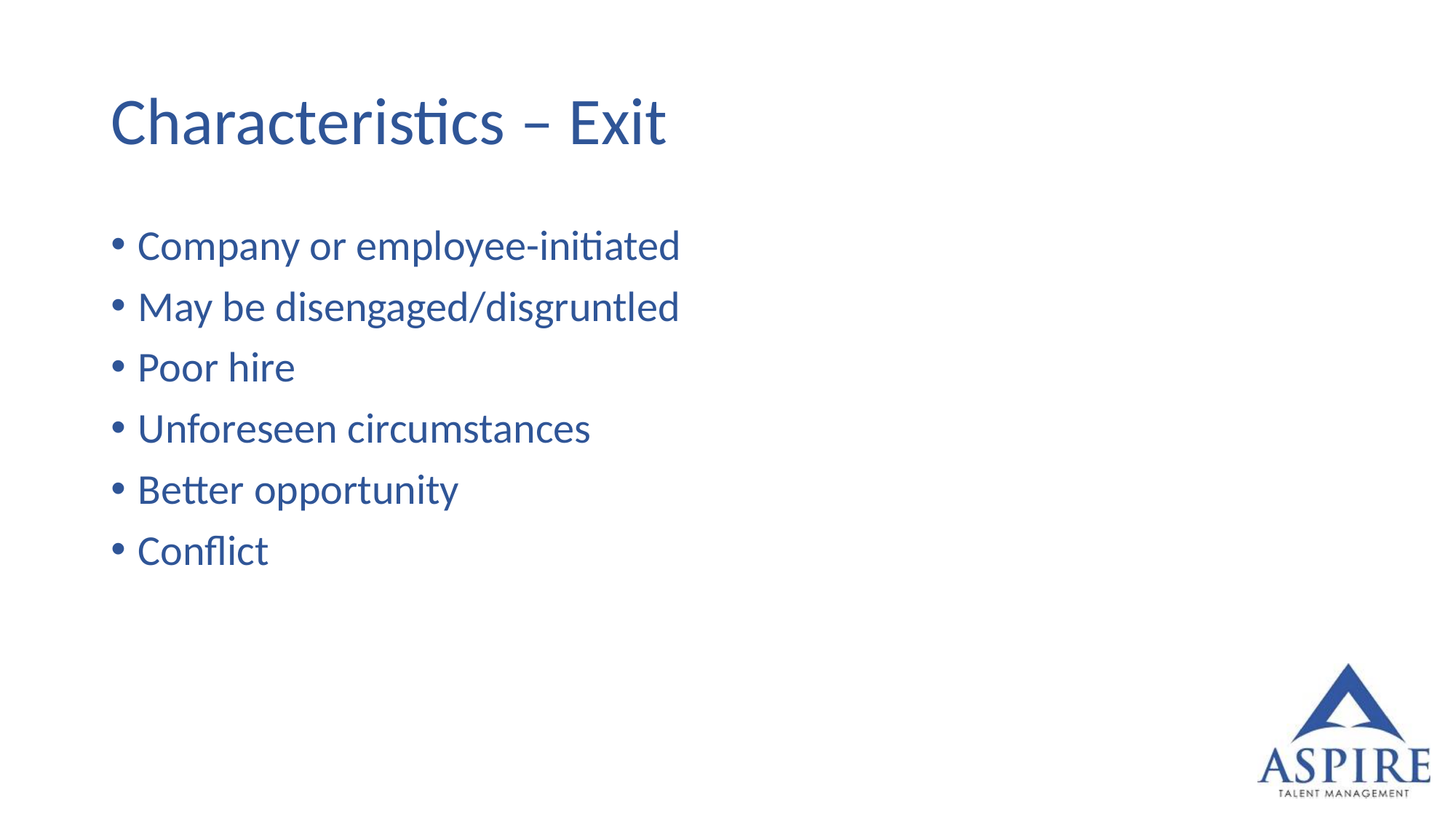

# Characteristics – Exit
Company or employee-initiated
May be disengaged/disgruntled
Poor hire
Unforeseen circumstances
Better opportunity
Conflict